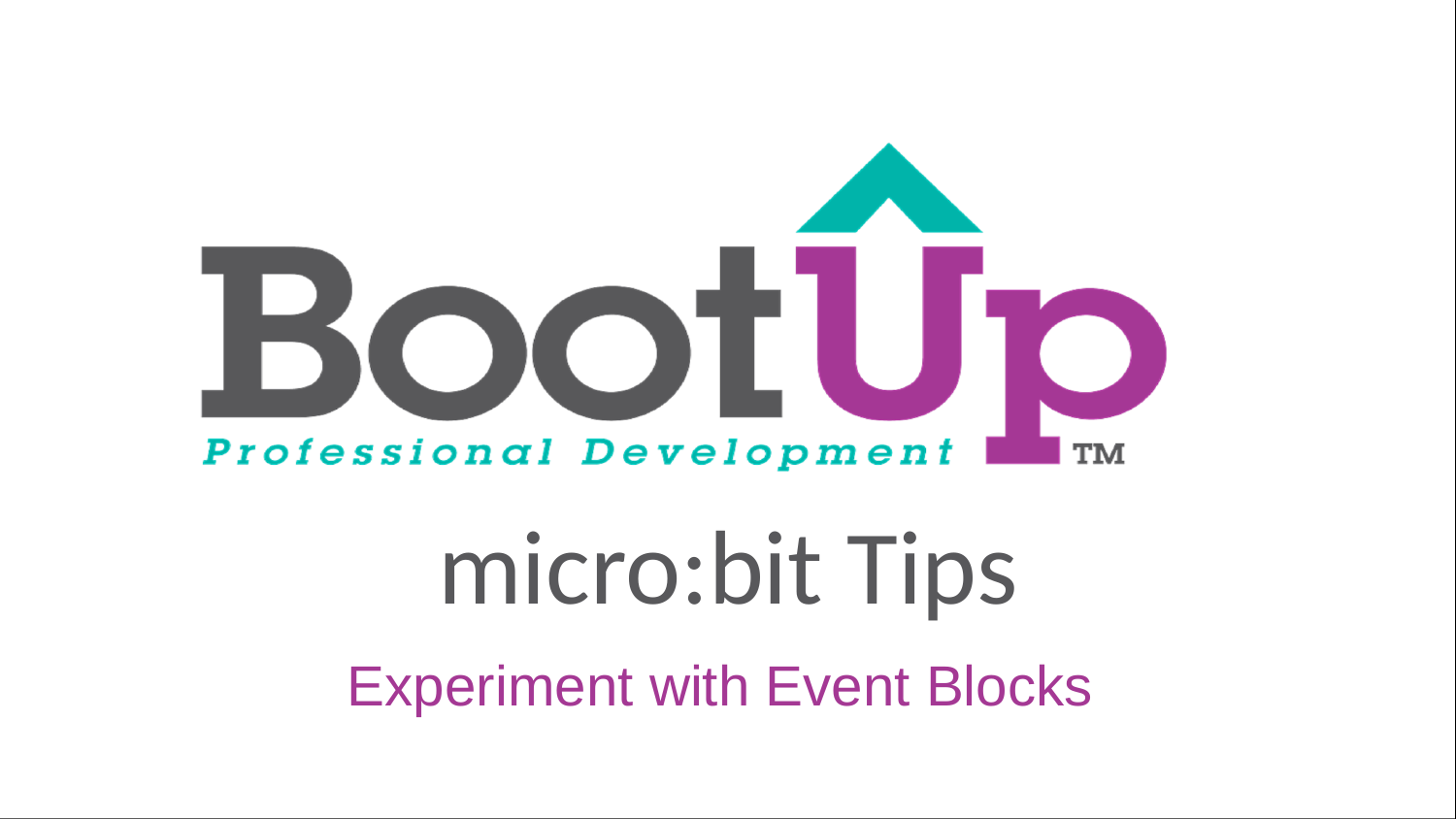

# micro:bit Tips
Experiment with Event Blocks